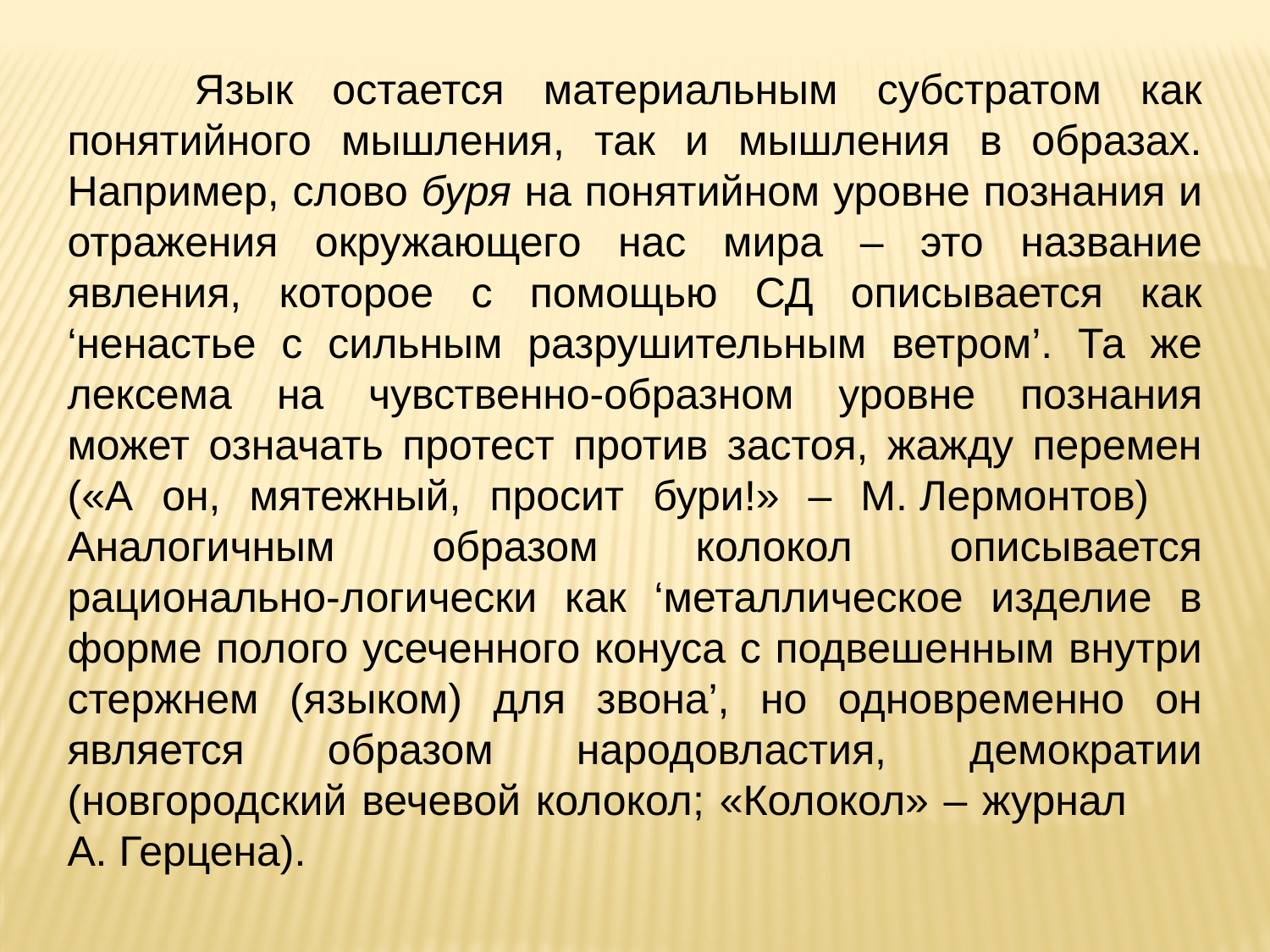

Язык остается материальным субстратом как понятийного мышления, так и мышления в образах. Например, слово буря на понятийном уровне познания и отражения окружающего нас мира – это название явления, которое с помощью СД описывается как ‘ненастье с сильным разрушительным ветром’. Та же лексема на чувственно-образном уровне познания может означать протест против застоя, жажду перемен («А он, мятежный, просит бури!» – М. Лермонтов) 	Аналогичным образом колокол описывается рационально-логически как ‘металлическое изделие в форме полого усеченного конуса с подвешенным внутри стержнем (языком) для звона’, но одновременно он является образом народовластия, демократии (новгородский вечевой колокол; «Колокол» – журнал      А. Герцена).